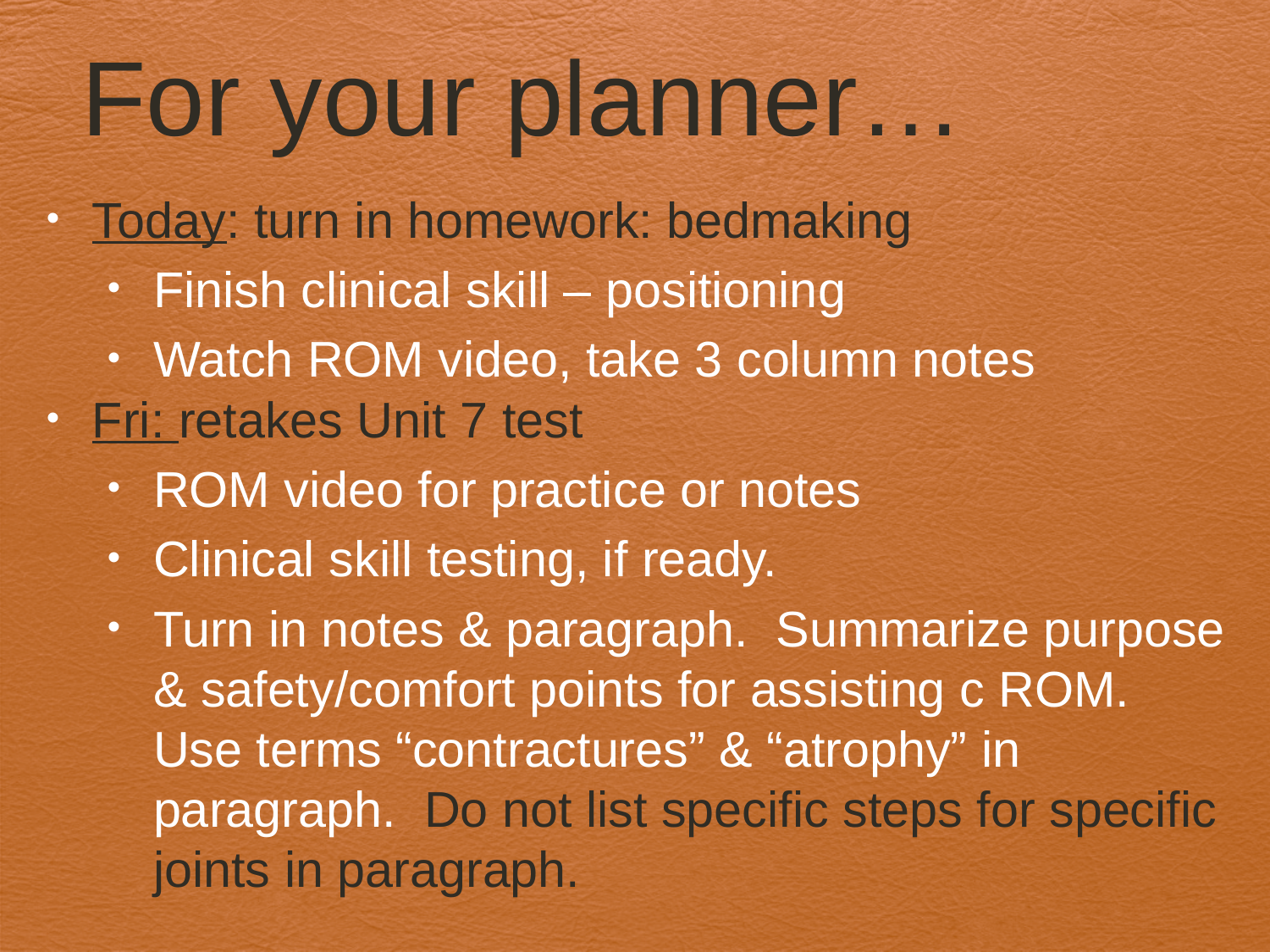

# For your planner…
Today: turn in homework: bedmaking
Finish clinical skill – positioning
Watch ROM video, take 3 column notes
Fri: retakes Unit 7 test
ROM video for practice or notes
Clinical skill testing, if ready.
Turn in notes & paragraph.  Summarize purpose & safety/comfort points for assisting c ROM. Use terms “contractures” & “atrophy” in paragraph.  Do not list specific steps for specific joints in paragraph.